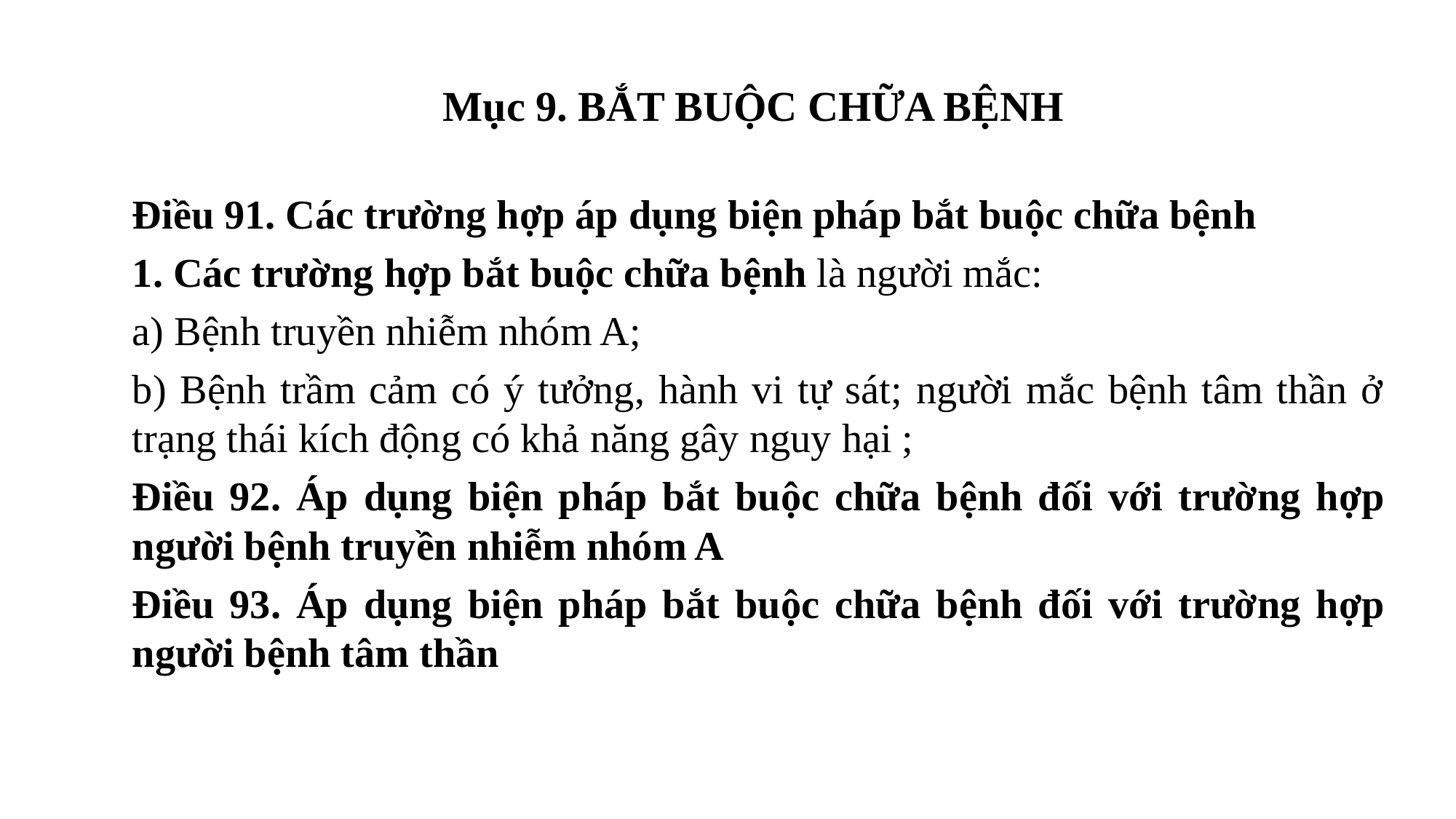

Mục 9. BẮT BUỘC CHỮA BỆNH

Điều 91. Các trường hợp áp dụng biện pháp bắt buộc chữa bệnh
1. Các trường hợp bắt buộc chữa bệnh là người mắc:
a) Bệnh truyền nhiễm nhóm A;
b) Bệnh trầm cảm có ý tưởng, hành vi tự sát; người mắc bệnh tâm thần ở trạng thái kích động có khả năng gây nguy hại ;
Điều 92. Áp dụng biện pháp bắt buộc chữa bệnh đối với trường hợp người bệnh truyền nhiễm nhóm A
Điều 93. Áp dụng biện pháp bắt buộc chữa bệnh đối với trường hợp người bệnh tâm thần